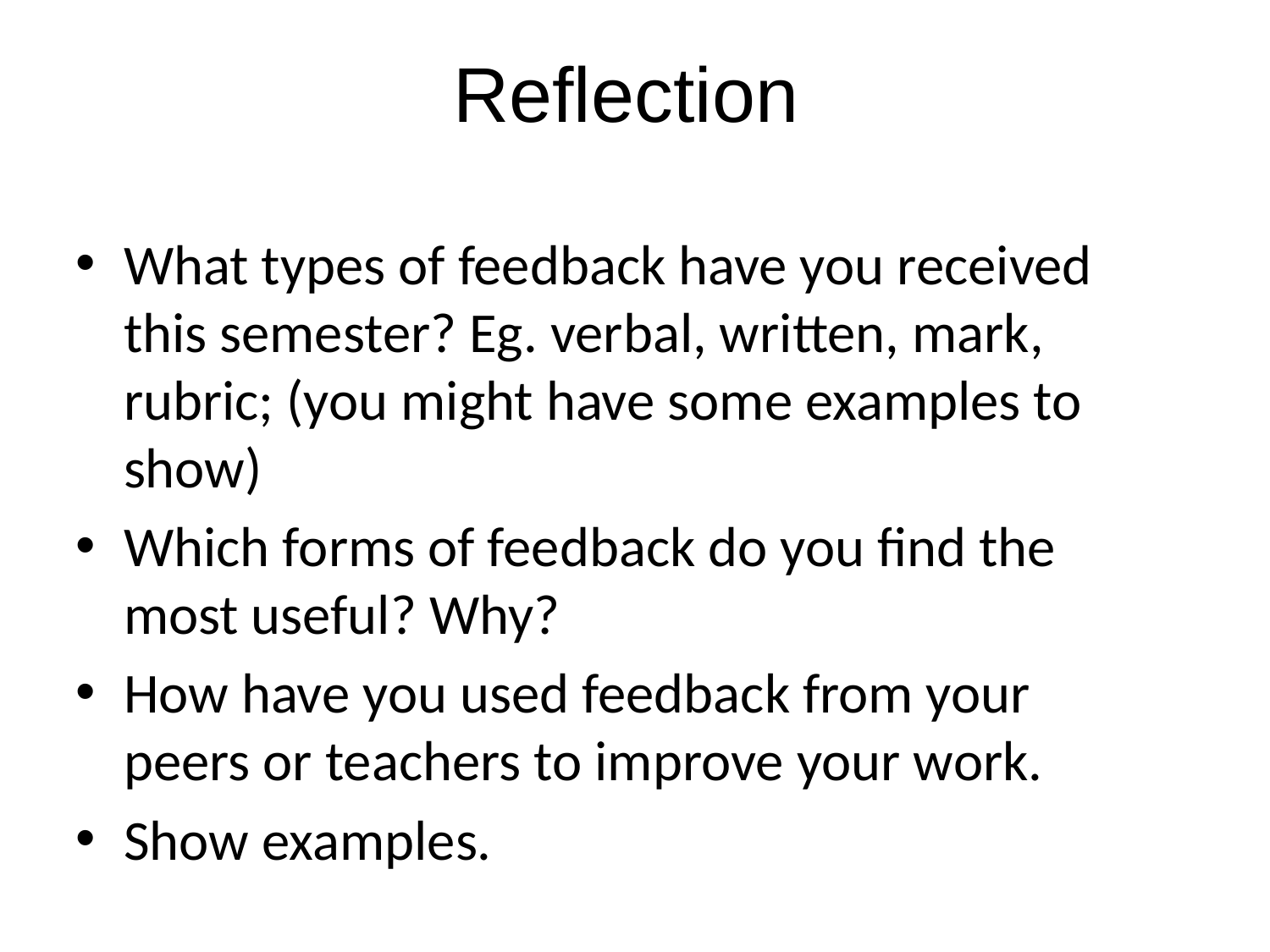

Reflection
What types of feedback have you received this semester? Eg. verbal, written, mark, rubric; (you might have some examples to show)
Which forms of feedback do you find the most useful? Why?
How have you used feedback from your peers or teachers to improve your work.
Show examples.